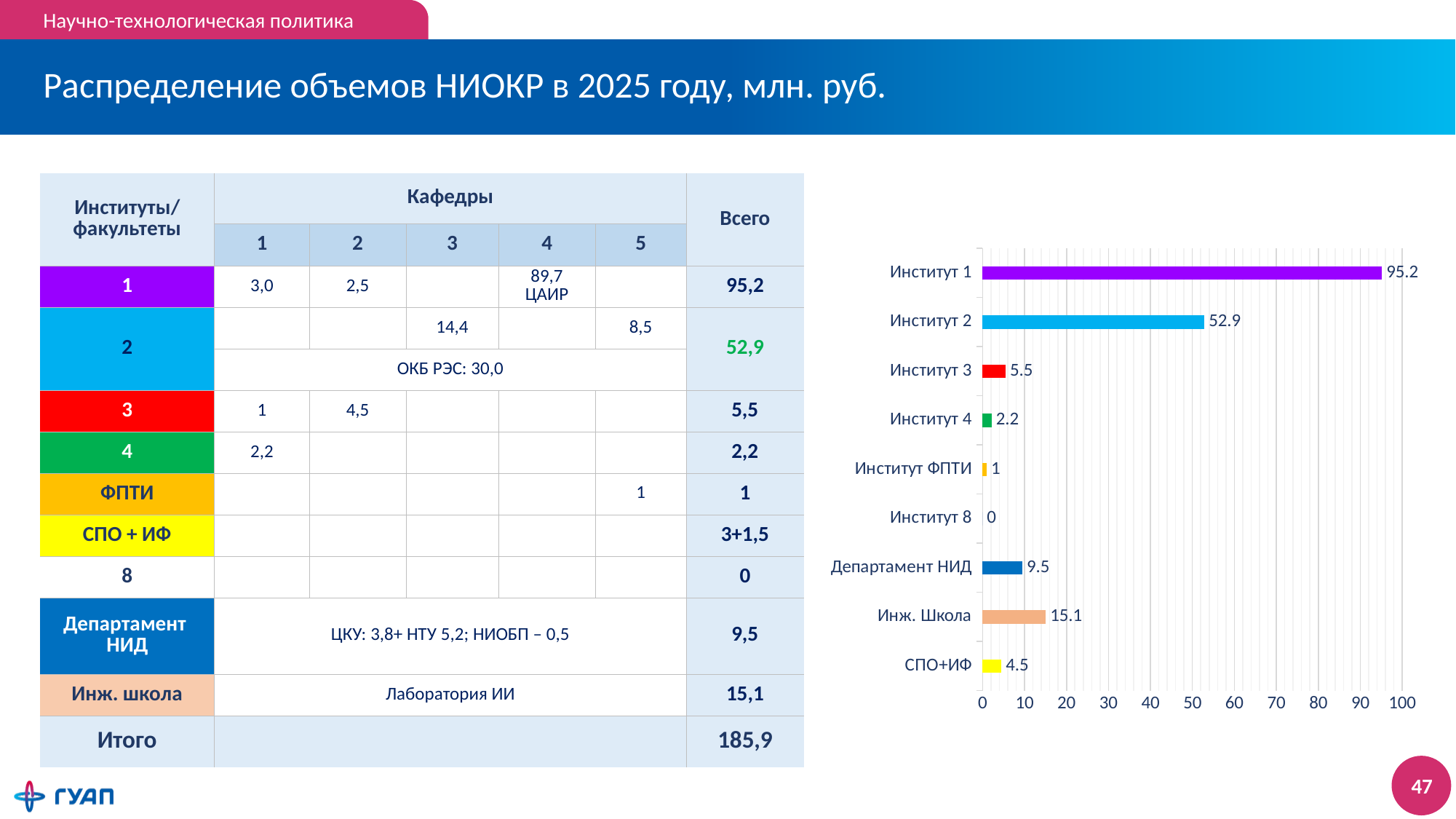

Научно-технологическая политика

# Распределение объемов НИОКР в 2025 году, млн. руб.
| Институты/ факультеты | Кафедры |  |  |  |  | Всего |
| --- | --- | --- | --- | --- | --- | --- |
|  | 1 | 2 | 3 | 4 | 5 |  |
| 1 | 3,0 | 2,5 |  | 89,7 ЦАИР |  | 95,2 |
| 2 |  |  | 14,4 |  | 8,5 | 52,9 |
|  | ОКБ РЭС: 30,0 |  |  |  |  |  |
| 3 | 1 | 4,5 |  |  |  | 5,5 |
| 4 | 2,2 |  |  |  |  | 2,2 |
| ФПТИ |  |  |  |  | 1 | 1 |
| СПО + ИФ |  |  |  |  |  | 3+1,5 |
| 8 |  |  |  |  |  | 0 |
| Департамент НИД | ЦКУ: 3,8+ НТУ 5,2; НИОБП – 0,5 |  |  |  |  | 9,5 |
| Инж. школа | Лаборатория ИИ |  |  |  |  | 15,1 |
| Итого |  |  |  |  |  | 185,9 |

### Chart

| Category |  |
|---|---|
| СПО+ИФ | 4.5 |
| Инж. Школа | 15.1 |
| Департамент НИД | 9.5 |
| Институт 8 | 0.0 |
| Институт ФПТИ | 1.0 |
| Институт 4 | 2.2 |
| Институт 3 | 5.5 |
| Институт 2 | 52.9 |
| Институт 1 | 95.2 |